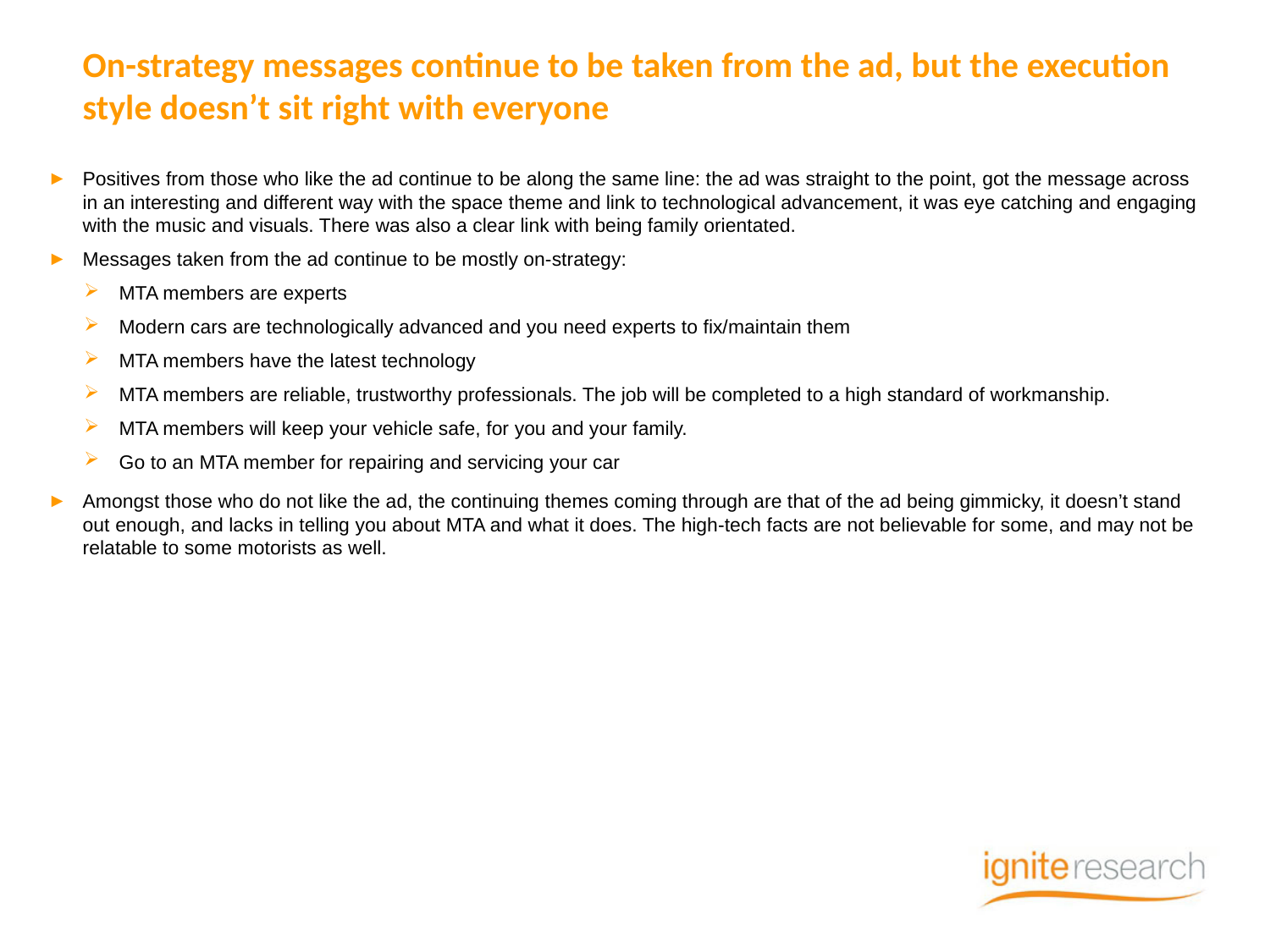

# On-strategy messages continue to be taken from the ad, but the execution style doesn’t sit right with everyone

Positives from those who like the ad continue to be along the same line: the ad was straight to the point, got the message across in an interesting and different way with the space theme and link to technological advancement, it was eye catching and engaging with the music and visuals. There was also a clear link with being family orientated.
Messages taken from the ad continue to be mostly on-strategy:
MTA members are experts
Modern cars are technologically advanced and you need experts to fix/maintain them
MTA members have the latest technology
MTA members are reliable, trustworthy professionals. The job will be completed to a high standard of workmanship.
MTA members will keep your vehicle safe, for you and your family.
Go to an MTA member for repairing and servicing your car
Amongst those who do not like the ad, the continuing themes coming through are that of the ad being gimmicky, it doesn’t stand out enough, and lacks in telling you about MTA and what it does. The high-tech facts are not believable for some, and may not be relatable to some motorists as well.

[unsupported chart]